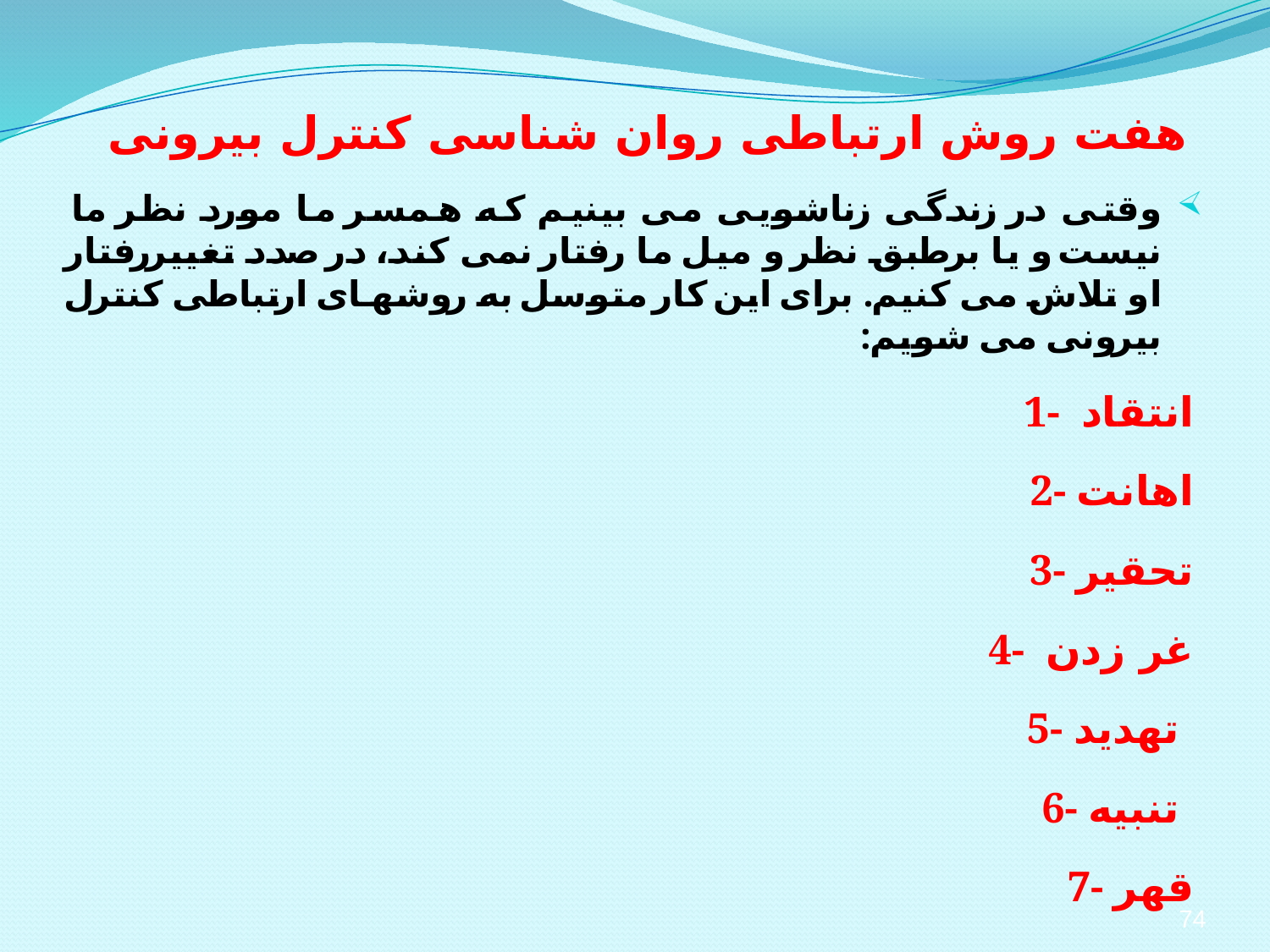

# هفت روش ارتباطی روان شناسی کنترل بیرونی
وقتی در زندگی زناشویی می بینیم که همسر ما مورد نظر ما نیست و یا برطبق نظر و میل ما رفتار نمی کند، در صدد تغییررفتار او تلاش می کنیم. برای این کار متوسل به روشهای ارتباطی کنترل بیرونی می شویم:
 1-  انتقاد
2- اهانت
3- تحقیر
4-  غر زدن
5- تهدید
6- تنبیه
7- قهر

74